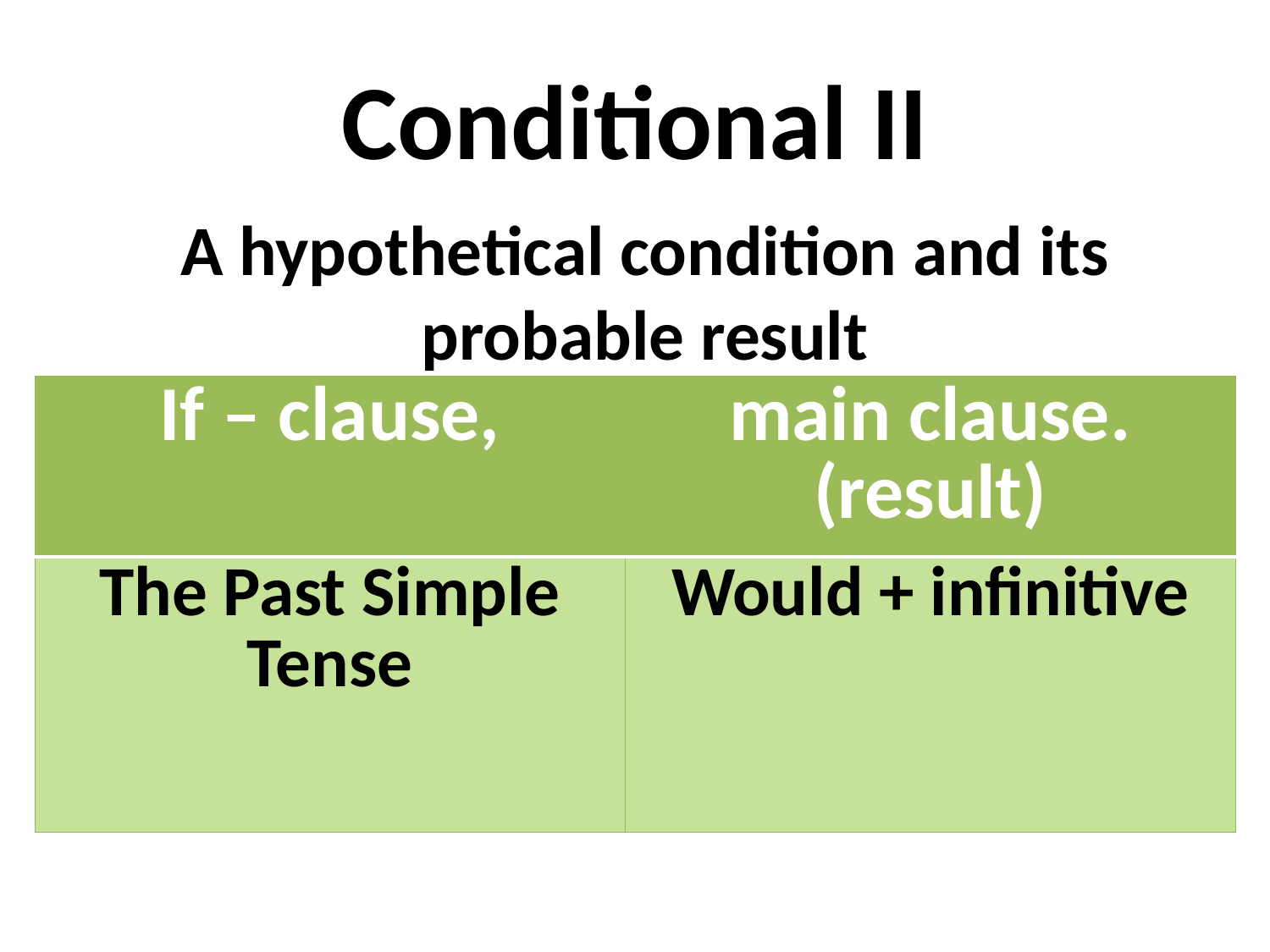

# Conditional II
A hypothetical condition and its probable result
| If – clause, | main clause. (result) |
| --- | --- |
| The Past Simple Tense | Would + infinitive |